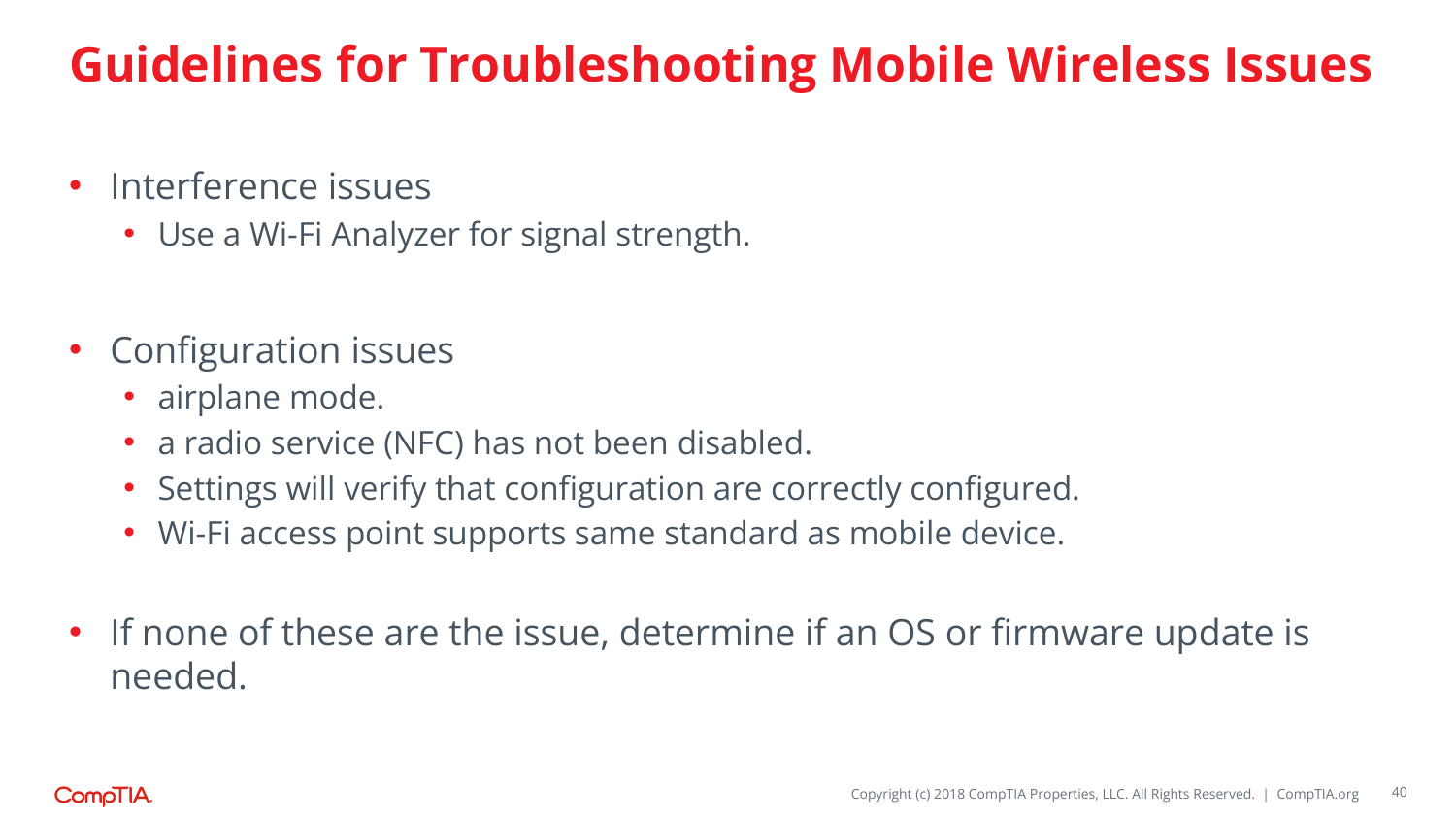

# Guidelines for Troubleshooting Mobile Wireless Issues
Interference issues
Use a Wi-Fi Analyzer for signal strength.

Configuration issues
airplane mode.
a radio service (NFC) has not been disabled.
Settings will verify that configuration are correctly configured.
Wi-Fi access point supports same standard as mobile device.

If none of these are the issue, determine if an OS or firmware update is needed.
40